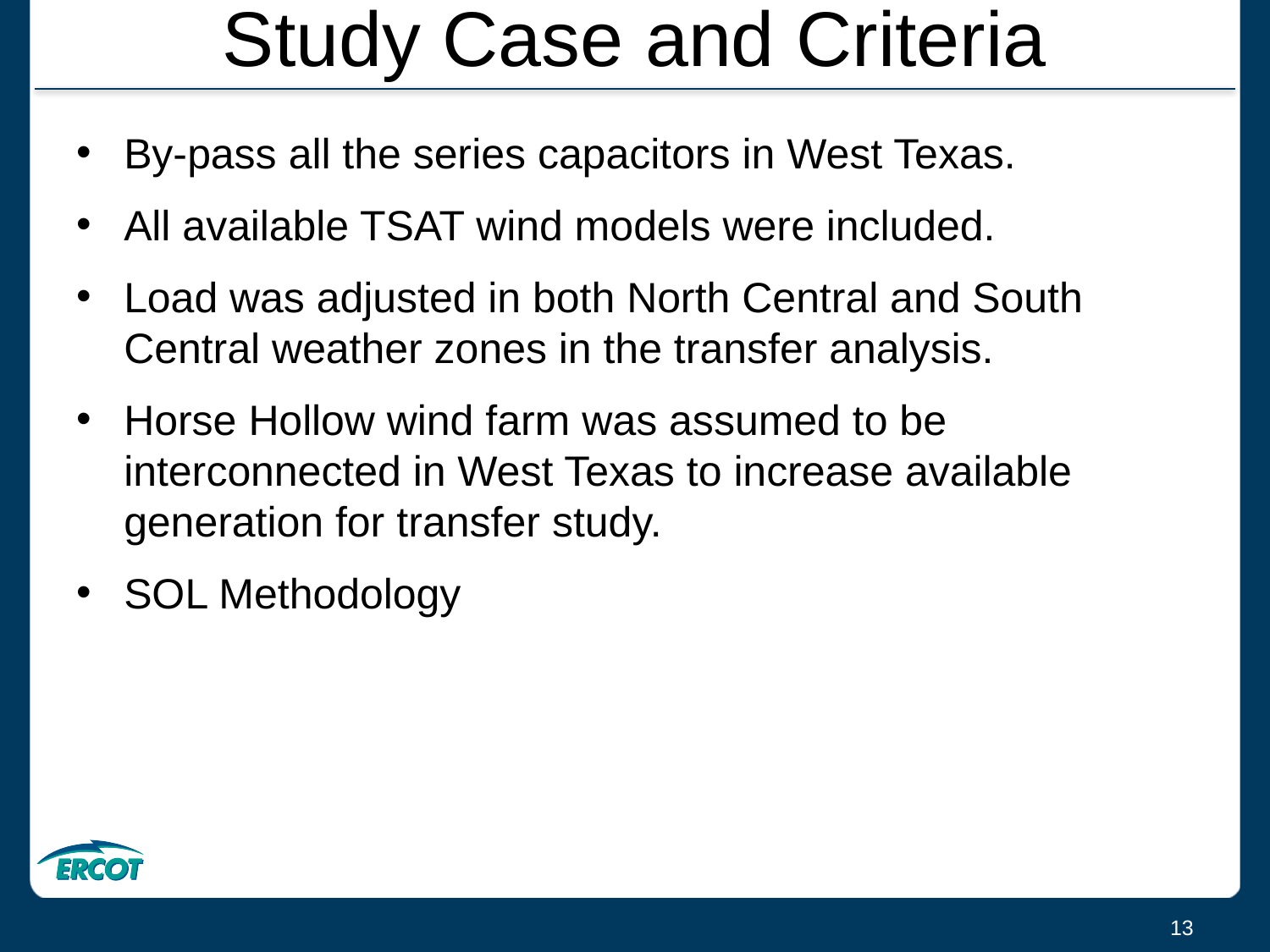

# Study Case and Criteria
By-pass all the series capacitors in West Texas.
All available TSAT wind models were included.
Load was adjusted in both North Central and South Central weather zones in the transfer analysis.
Horse Hollow wind farm was assumed to be interconnected in West Texas to increase available generation for transfer study.
SOL Methodology

13